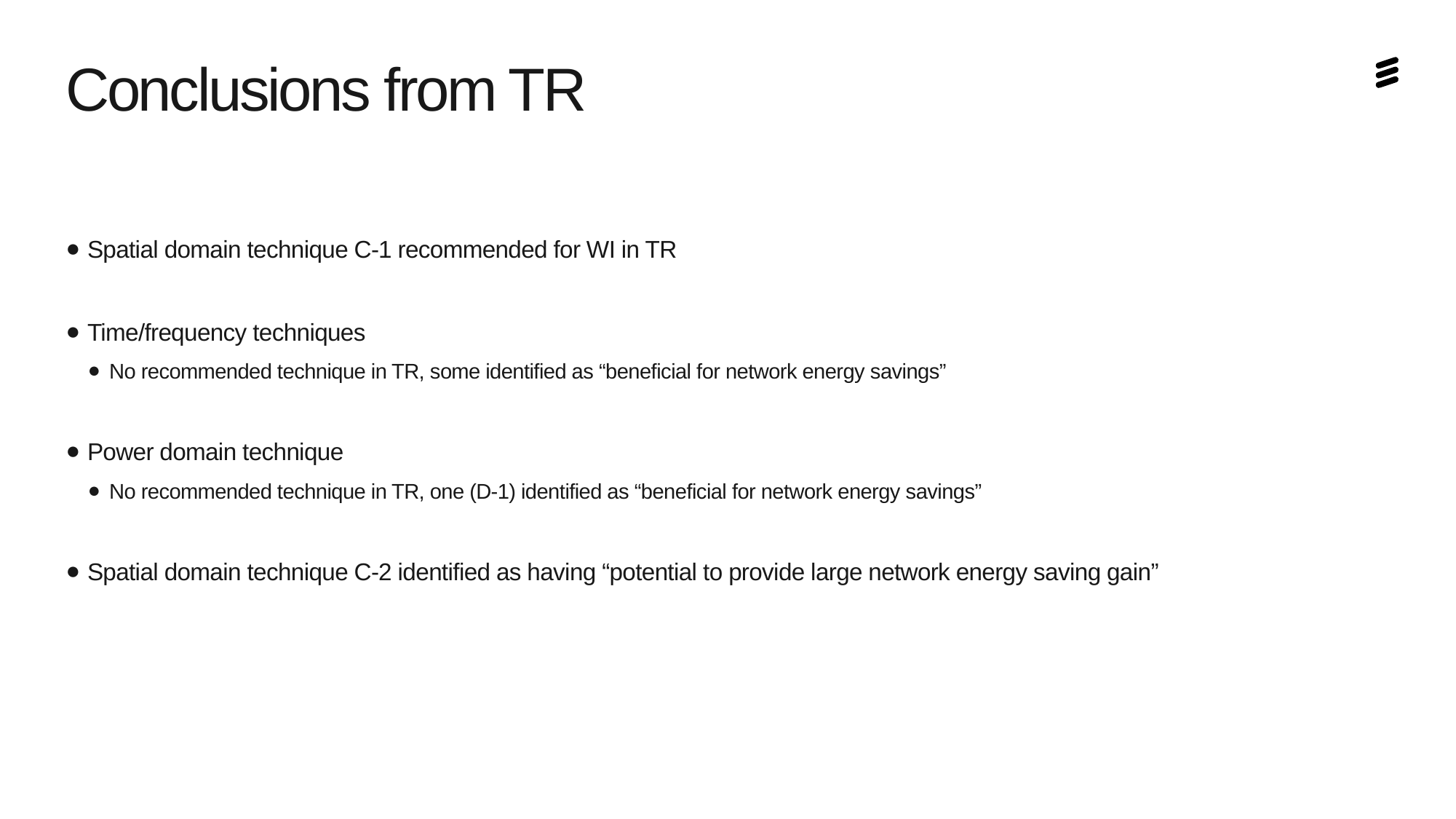

# Conclusions from TR

Spatial domain technique C-1 recommended for WI in TR

Time/frequency techniques
No recommended technique in TR, some identified as “beneficial for network energy savings”

Power domain technique
No recommended technique in TR, one (D-1) identified as “beneficial for network energy savings”

Spatial domain technique C-2 identified as having “potential to provide large network energy saving gain”